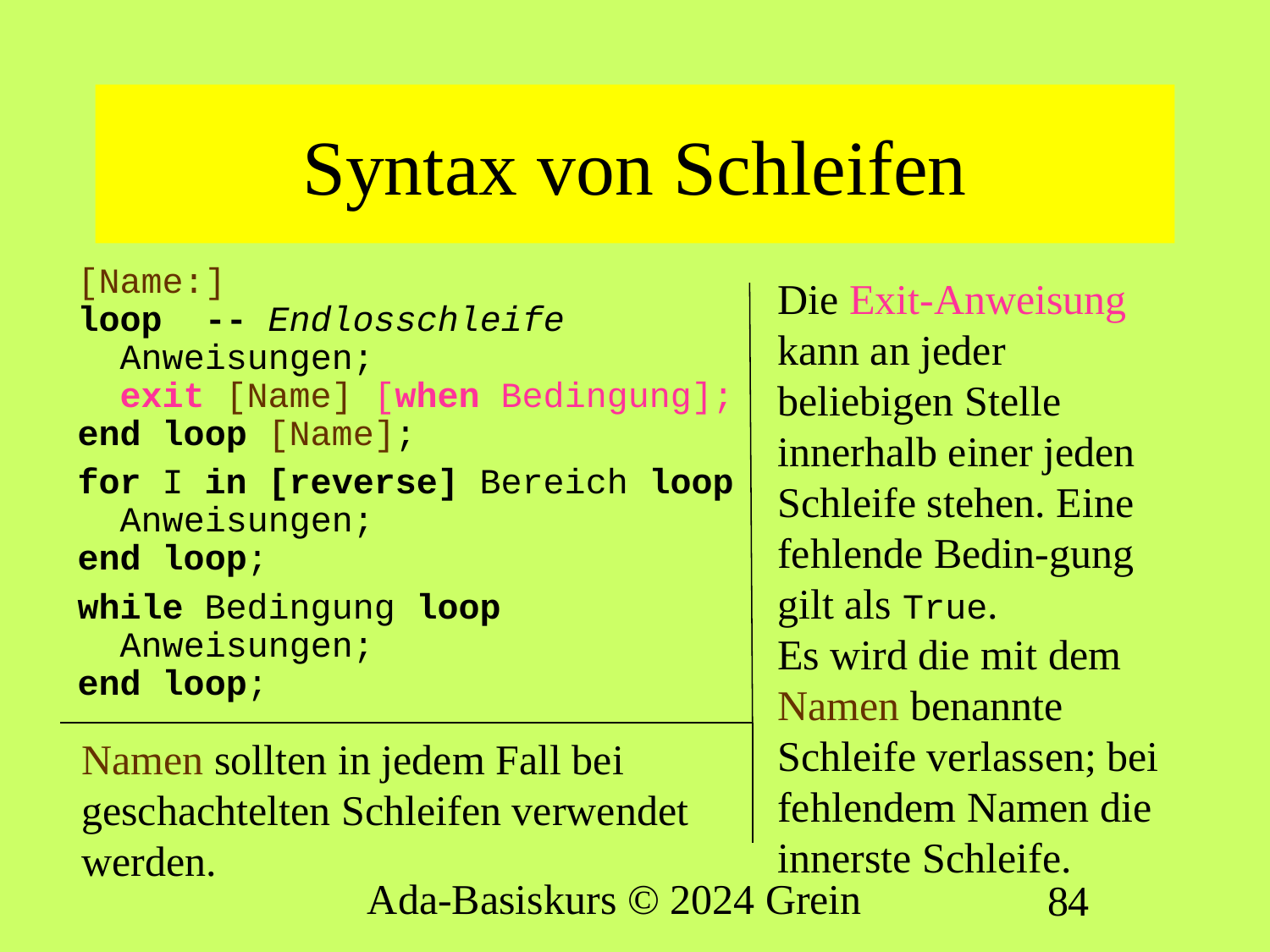

# Syntax von Schleifen
[Name:]
loop  -- Endlosschleife
  Anweisungen;
  exit [Name] [when Bedingung];
end loop [Name];
for I in [reverse] Bereich loop
  Anweisungen;
end loop;
while Bedingung loop
  Anweisungen;
end loop;
Die Exit-Anweisung kann an jeder beliebigen Stelle innerhalb einer jeden Schleife stehen. Eine fehlende Bedin-gung gilt als True.
Es wird die mit dem Namen benannte Schleife verlassen; bei fehlendem Namen die innerste Schleife.
Namen sollten in jedem Fall bei geschachtelten Schleifen verwendet werden.
Ada-Basiskurs © 2024 Grein
84